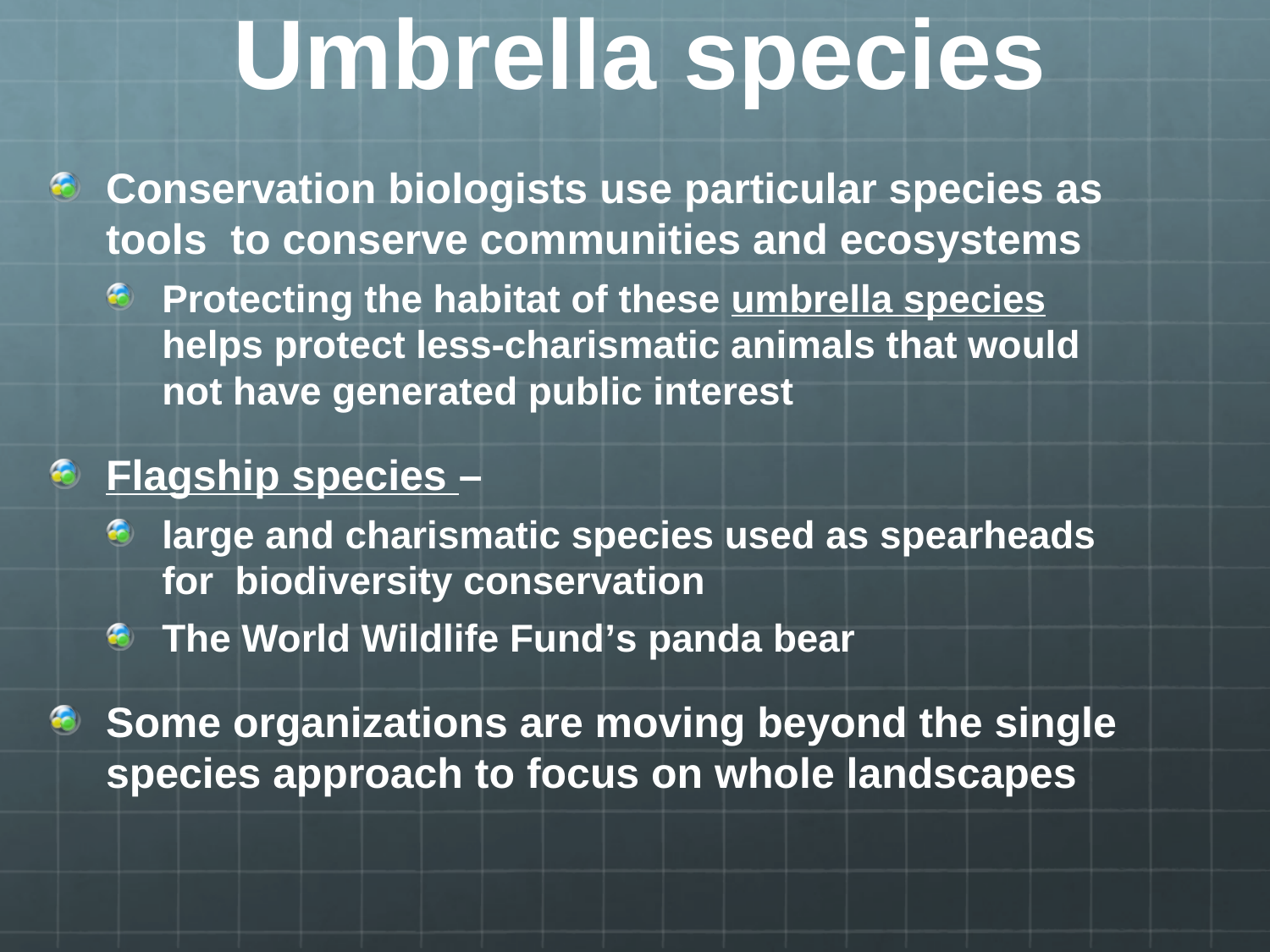

Umbrella species
Conservation biologists use particular species as tools  to conserve communities and ecosystems
Protecting the habitat of these umbrella species helps protect less-charismatic animals that would not have generated public interest
Flagship species –
large and charismatic species used as spearheads for  biodiversity conservation
The World Wildlife Fund’s panda bear
Some organizations are moving beyond the single species approach to focus on whole landscapes